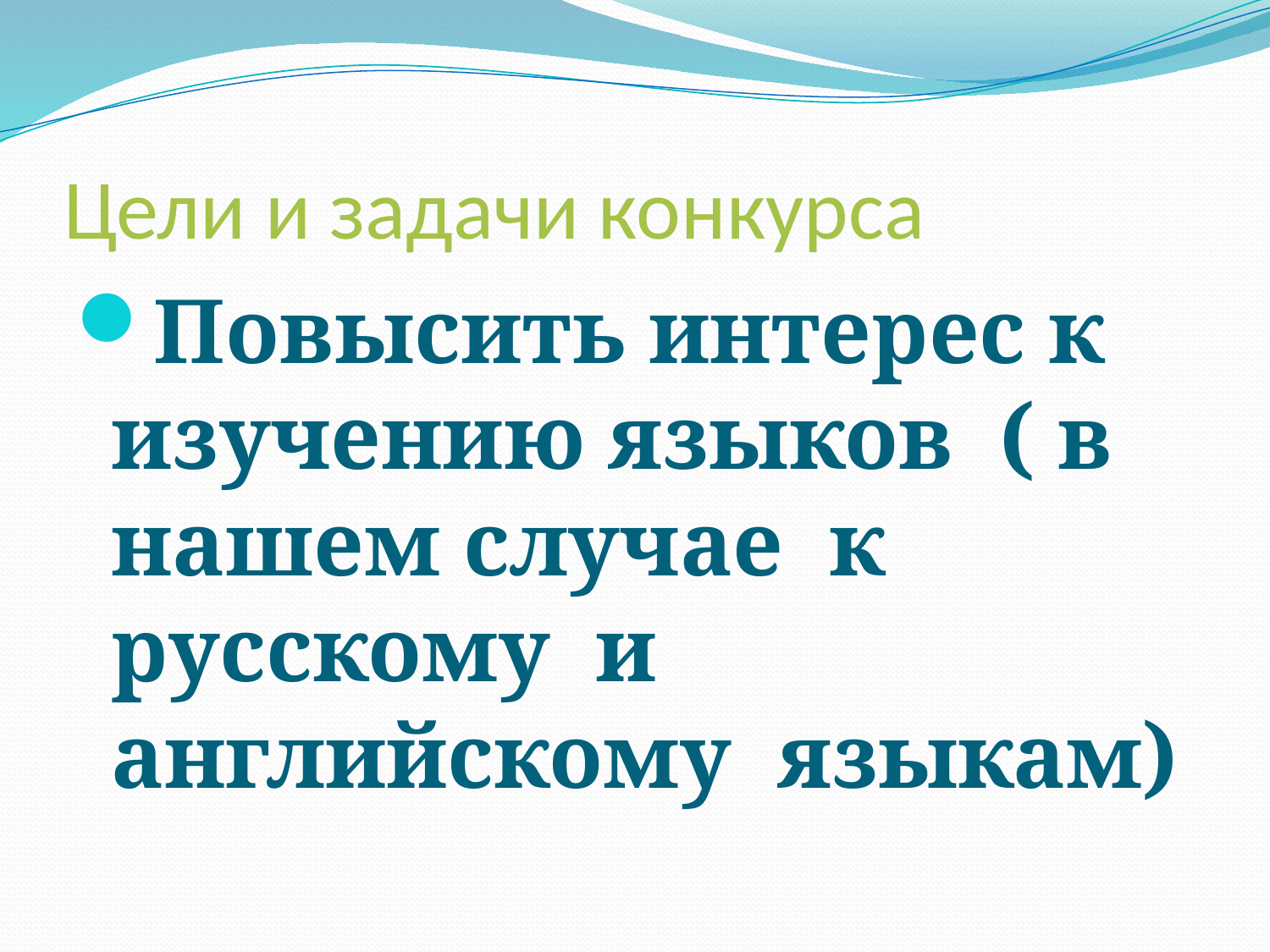

# Цели и задачи конкурса
Повысить интерес к изучению языков  ( в нашем случае  к русскому  и английскому  языкам)